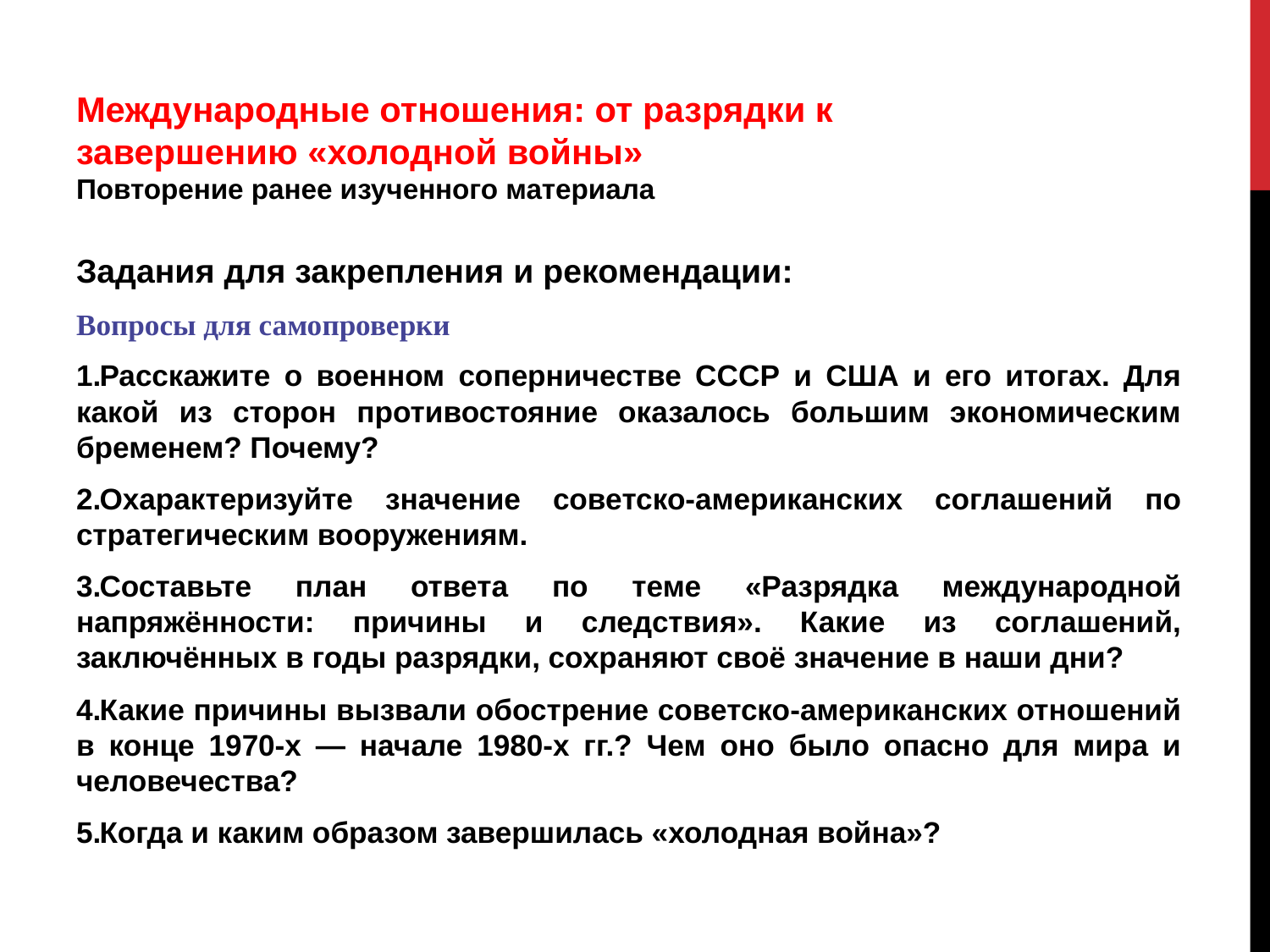

# Международные отношения: от разрядки к завершению «холодной войны» Повторение ранее изученного материала
Задания для закрепления и рекомендации:
Вопросы для самопроверки
Расскажите о военном соперничестве СССР и США и его итогах. Для какой из сторон противостояние оказалось большим экономическим бременем? Почему?
Охарактеризуйте значение советско-американских соглашений по стратегическим вооружениям.
Составьте план ответа по теме «Разрядка международной напряжённости: причины и следствия». Какие из соглашений, заключённых в годы разрядки, сохраняют своё значение в наши дни?
Какие причины вызвали обострение советско-американских отношений в конце 1970-х — начале 1980-х гг.? Чем оно было опасно для мира и человечества?
Когда и каким образом завершилась «холодная война»?